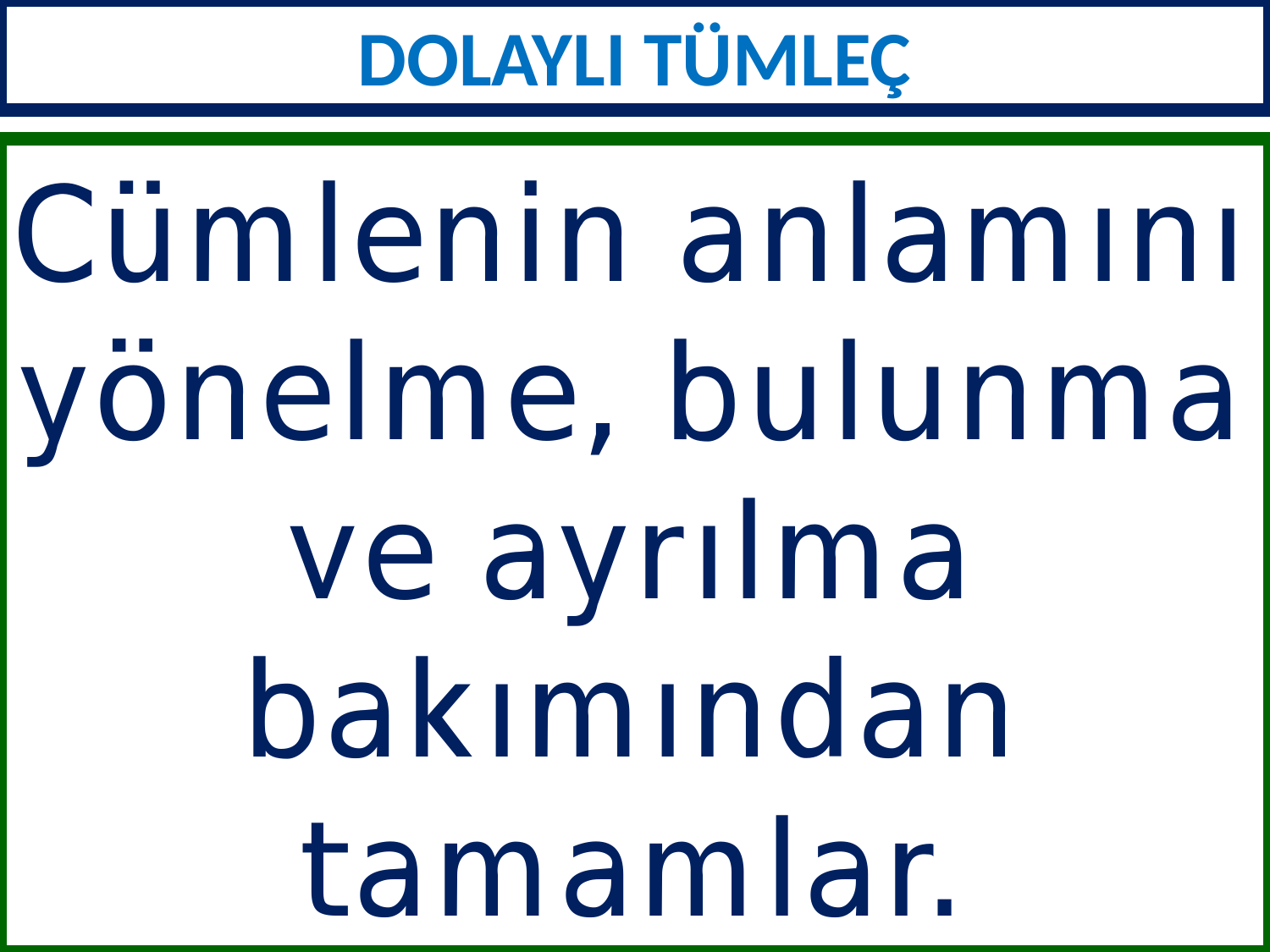

DOLAYLI TÜMLEÇ
Cümlenin anlamını yönelme, bulunma ve ayrılma bakımından tamamlar.